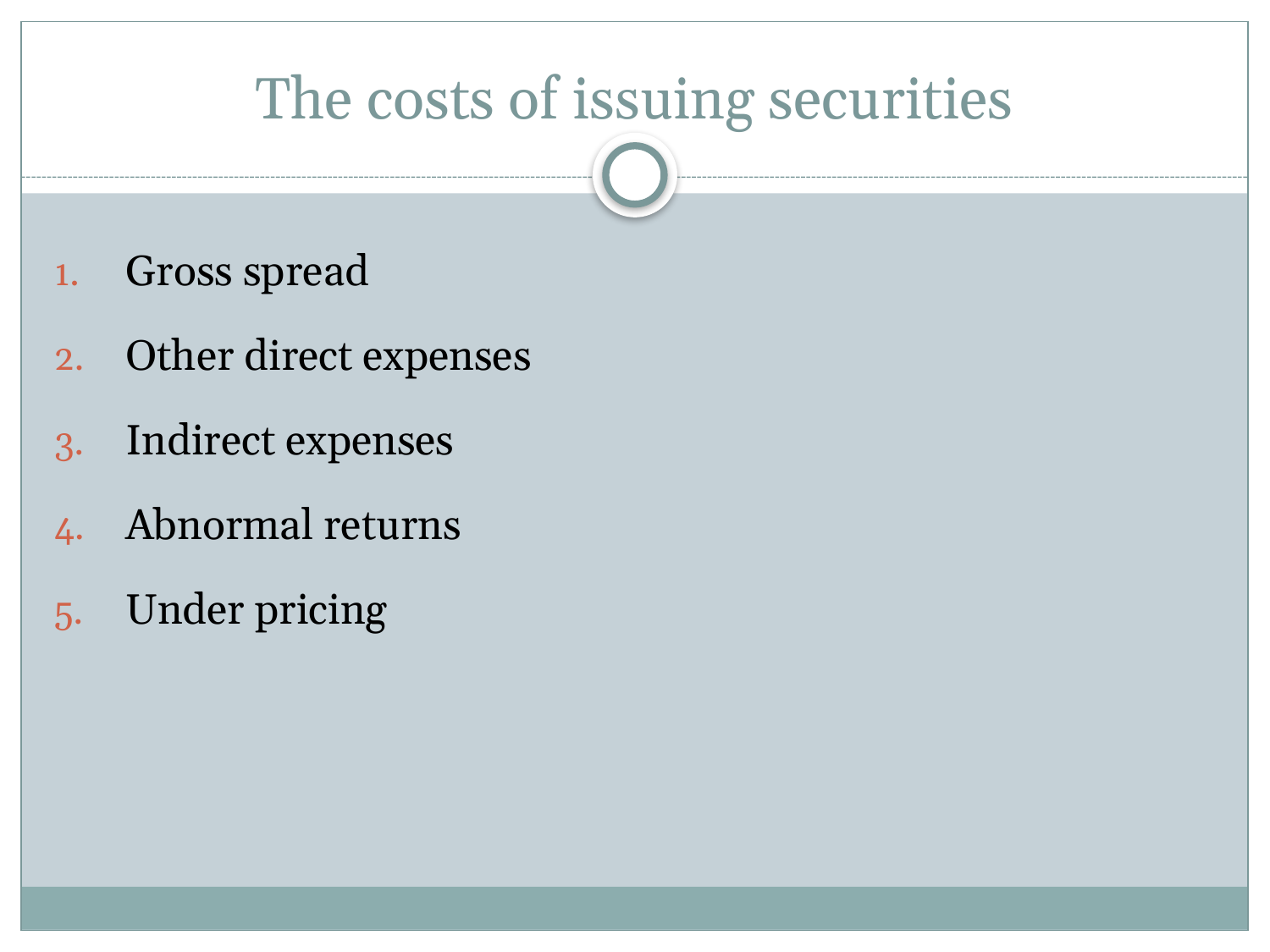

# The costs of issuing securities
Gross spread
Other direct expenses
Indirect expenses
Abnormal returns
Under pricing